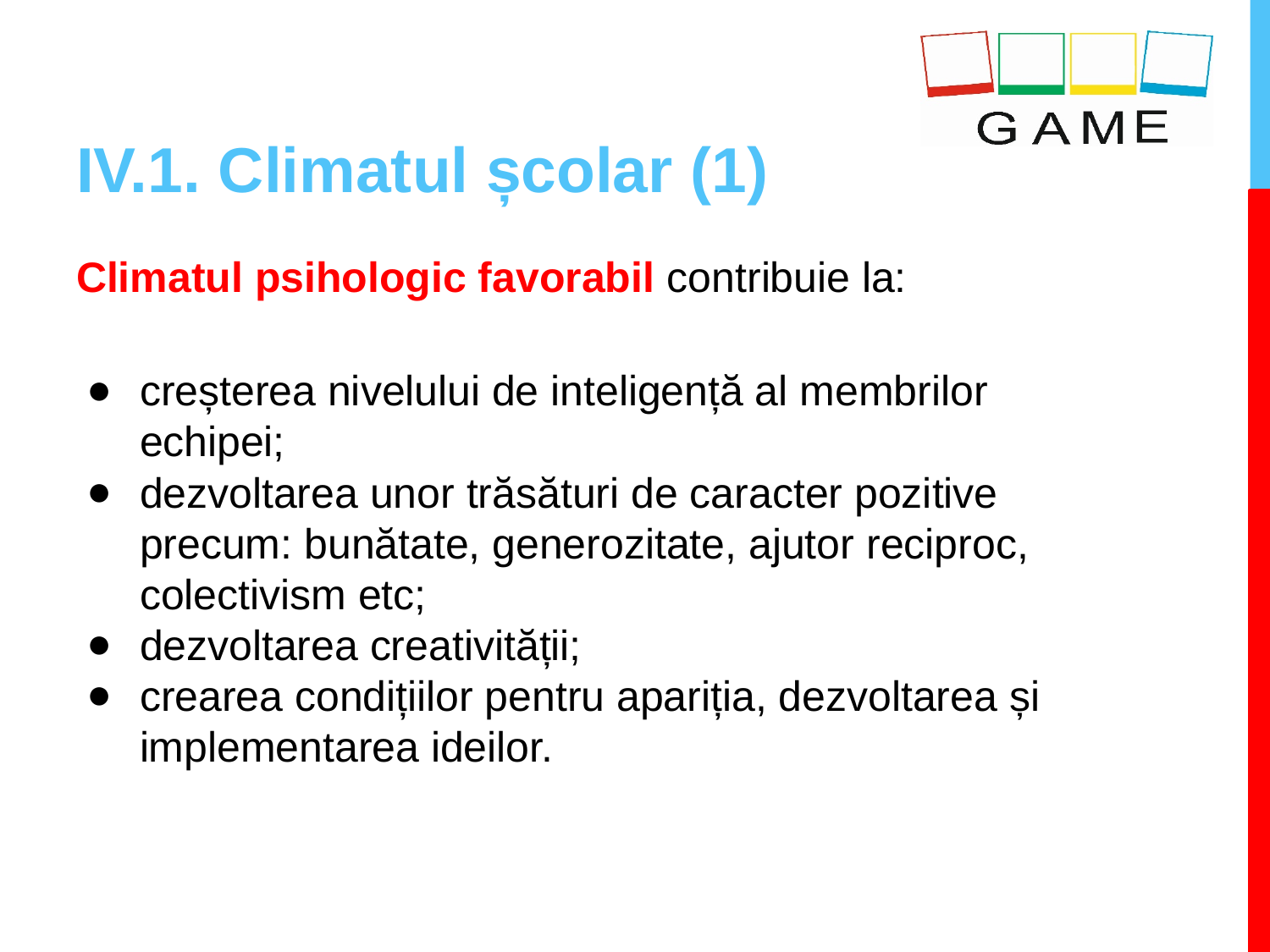

# IV.1. Climatul școlar (1)
Climatul psihologic favorabil contribuie la:

creșterea nivelului de inteligență al membrilor echipei;
dezvoltarea unor trăsături de caracter pozitive precum: bunătate, generozitate, ajutor reciproc, colectivism etc;
dezvoltarea creativității;
crearea condițiilor pentru apariția, dezvoltarea și implementarea ideilor.